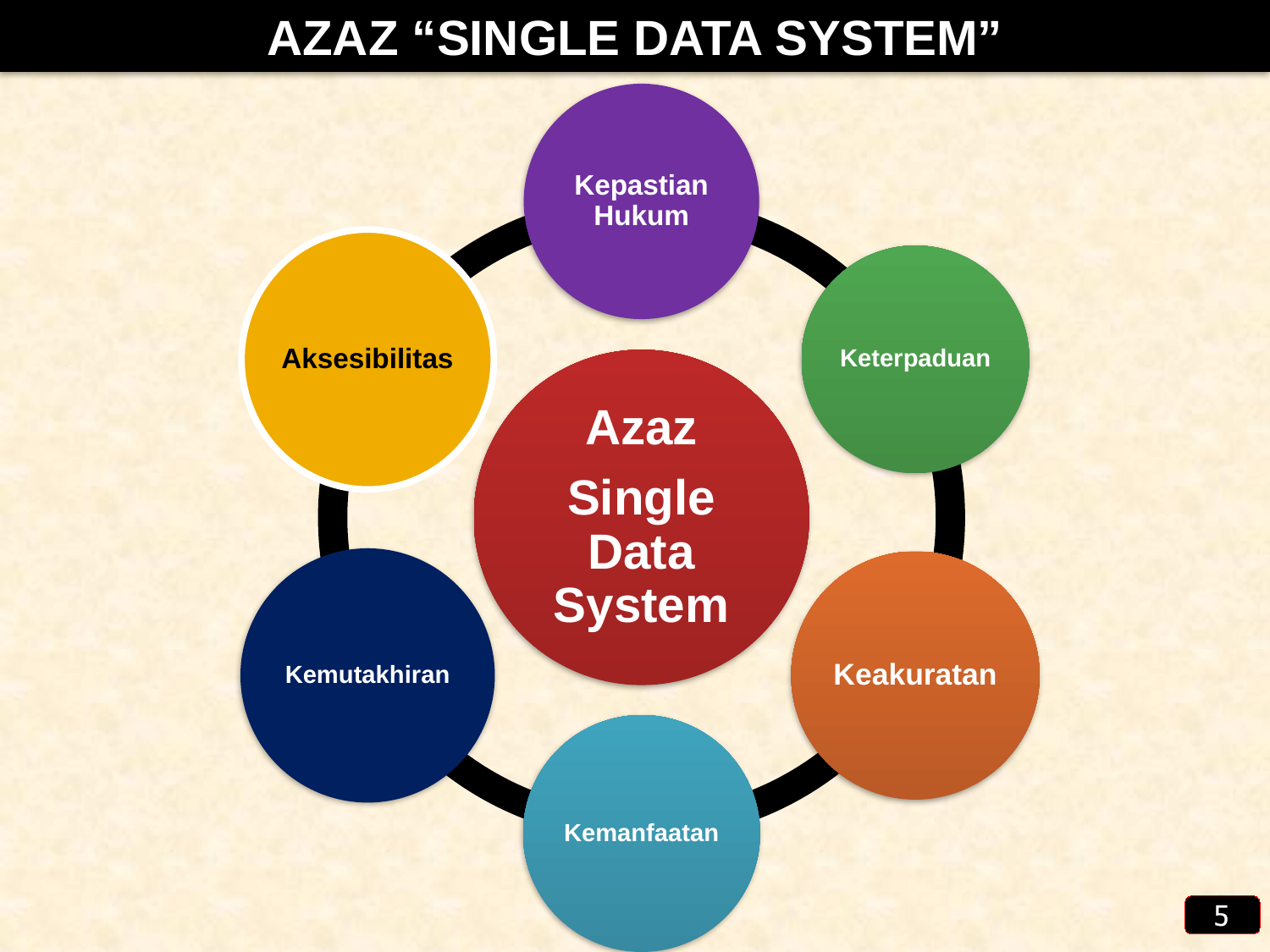

AZAZ “SINGLE DATA SYSTEM”
Azaz
Single Data System
Kepastian Hukum
Keterpaduan
Keakuratan
Kemanfaatan
Kemutakhiran
Aksesibilitas
5